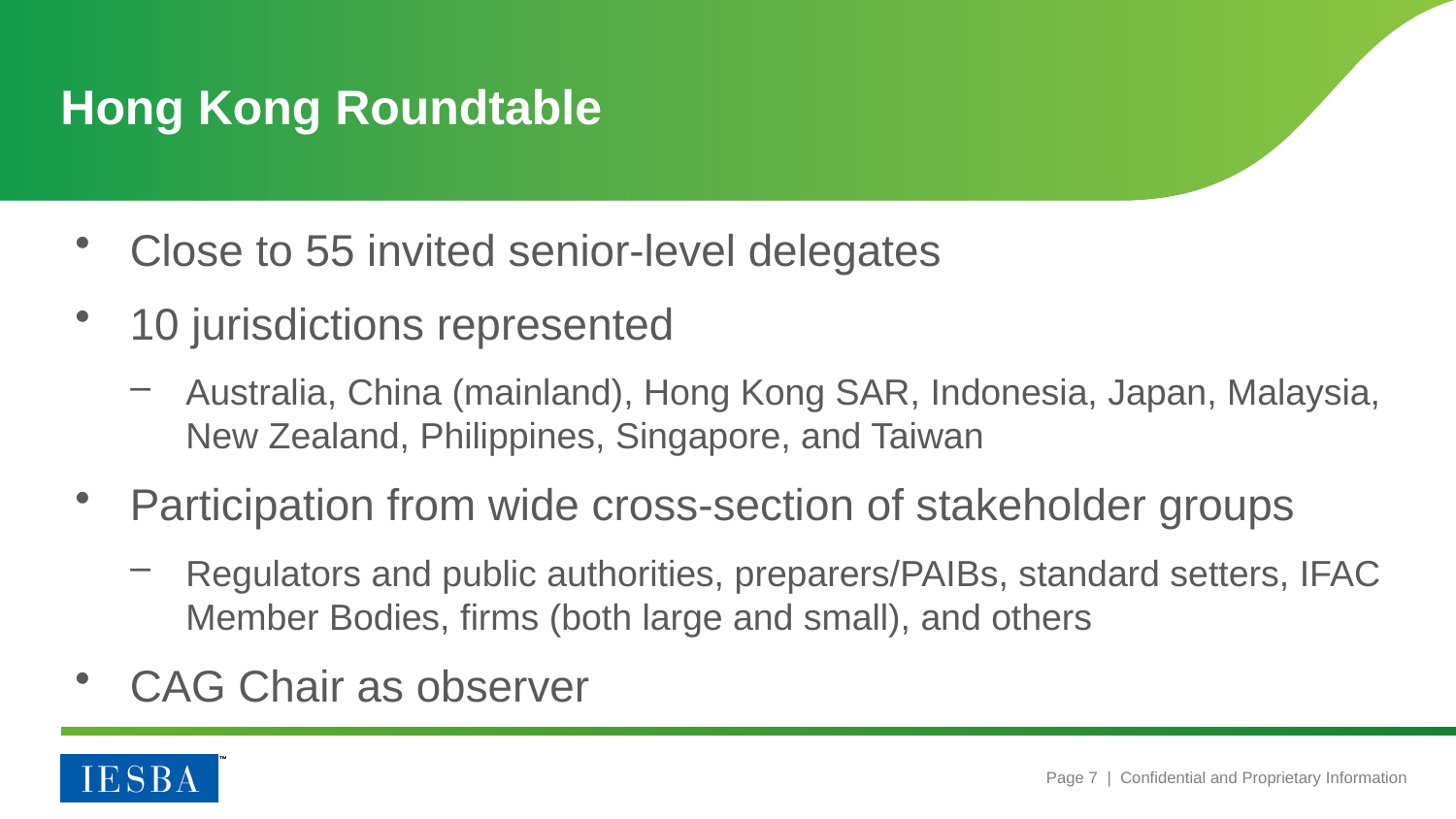

# Hong Kong Roundtable
Close to 55 invited senior-level delegates
10 jurisdictions represented
Australia, China (mainland), Hong Kong SAR, Indonesia, Japan, Malaysia, New Zealand, Philippines, Singapore, and Taiwan
Participation from wide cross-section of stakeholder groups
Regulators and public authorities, preparers/PAIBs, standard setters, IFAC Member Bodies, firms (both large and small), and others
CAG Chair as observer